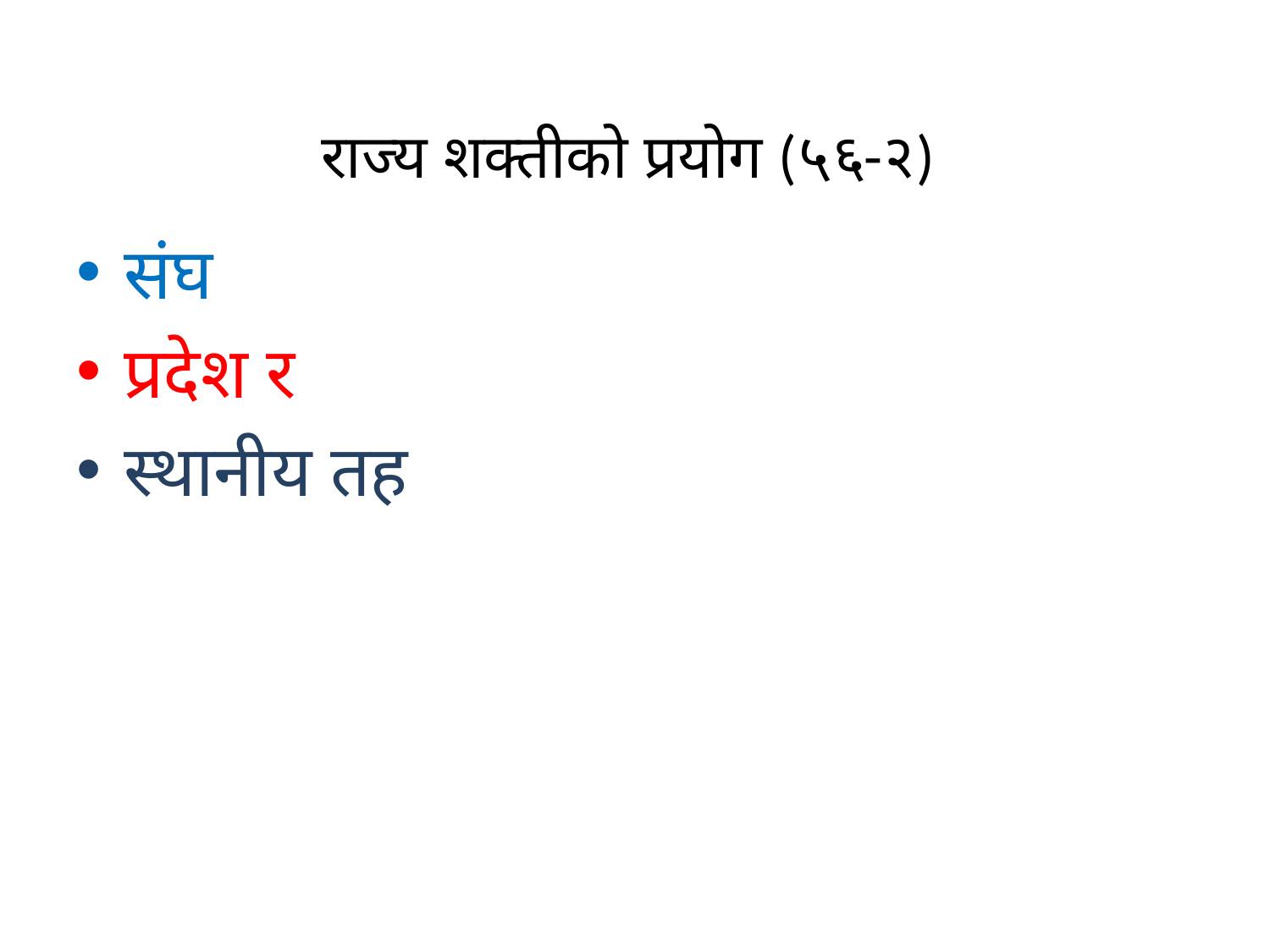

# राज्य शक्तीको प्रयोग (५६-२)
संघ
प्रदेश र
स्थानीय तह